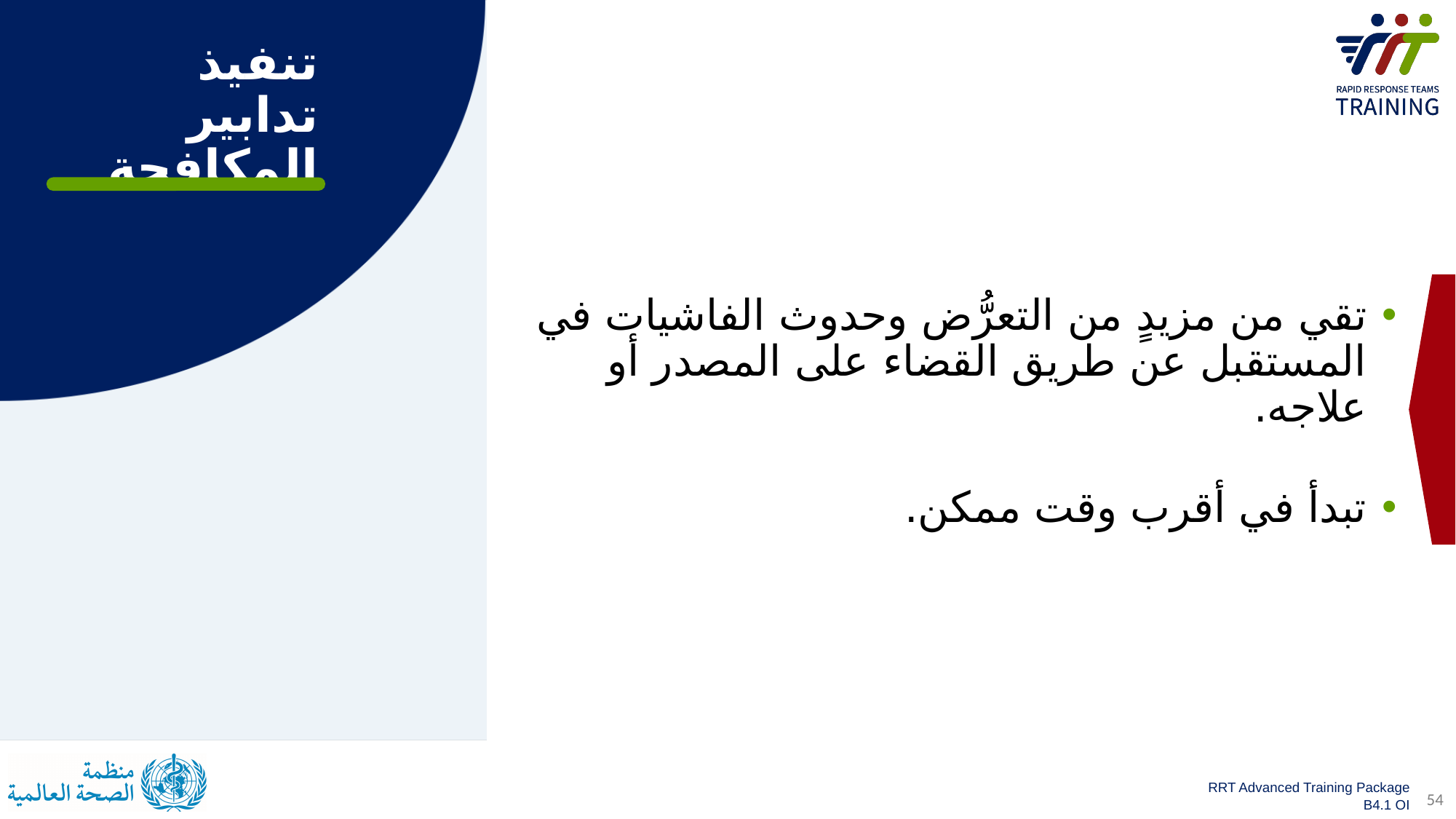

تنفيذ
تدابير المكافحة

تقي من مزيدٍ من التعرُّض وحدوث الفاشيات في المستقبل عن طريق القضاء على المصدر أو علاجه.

تبدأ في أقرب وقت ممكن.